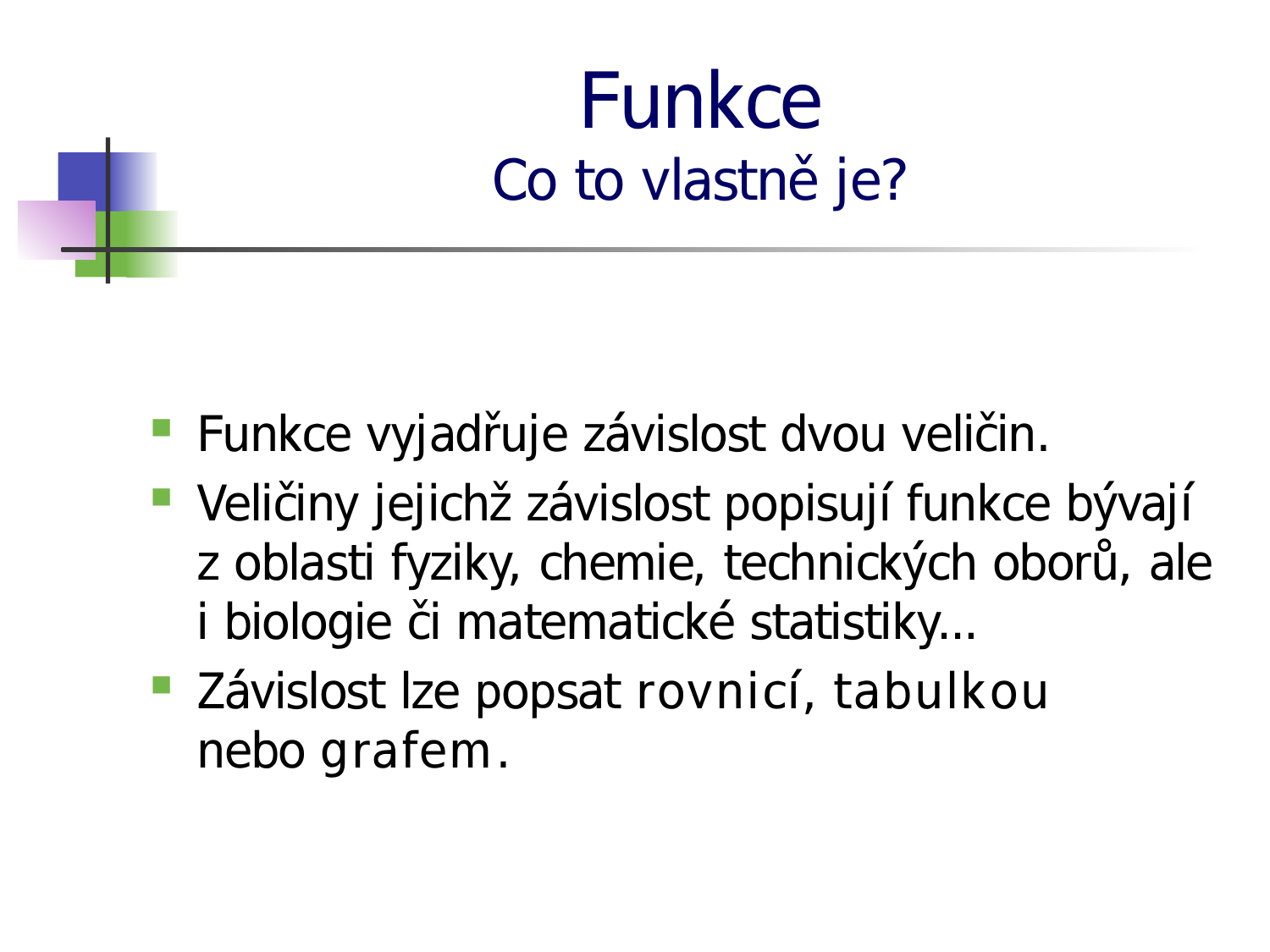

# Funkce Co to vlastně je?
Funkce vyjadřuje závislost dvou veličin.
Veličiny jejichž závislost popisují funkce bývají z oblasti fyziky, chemie, technických oborů, ale i biologie či matematické statistiky…
Závislost lze popsat rovnicí, tabulkou
nebo grafem.